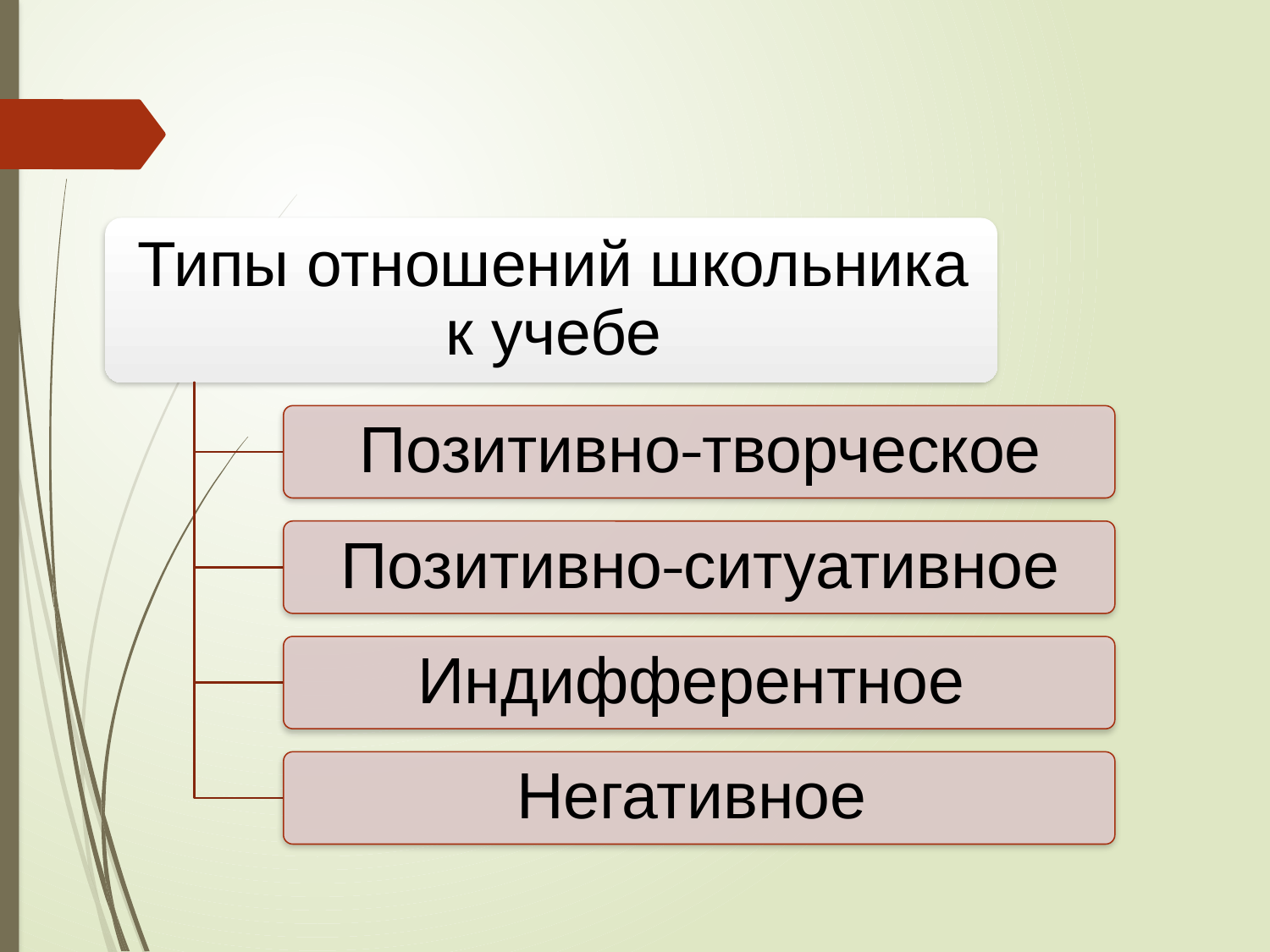

Типы отношений школьника к учебе
Позитивно-творческое
Позитивно-ситуативное
Индифферентное
Негативное